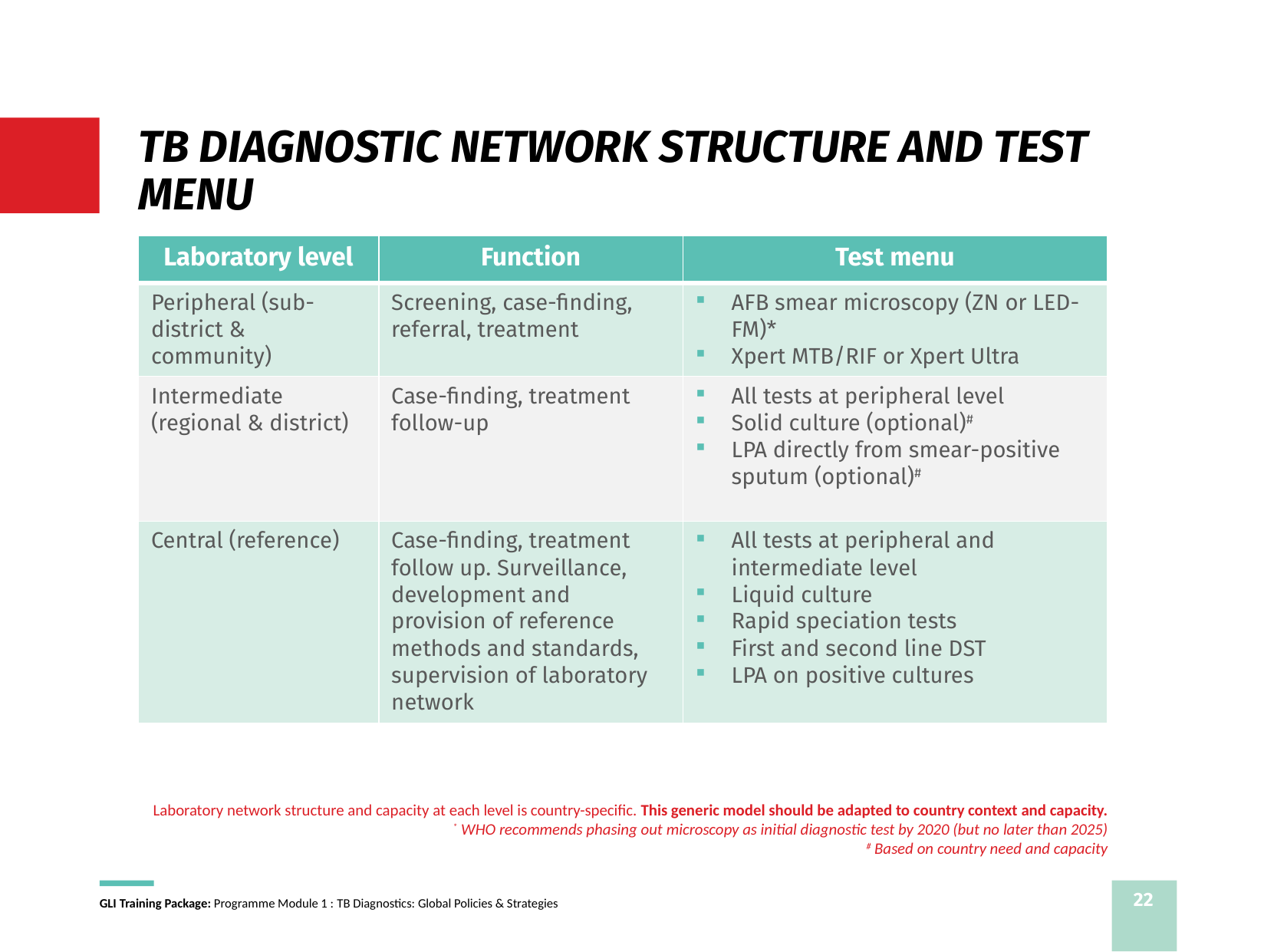

# TB DIAGNOSTIC NETWORK STRUCTURE AND TEST MENU
| Laboratory level | Function | Test menu |
| --- | --- | --- |
| Peripheral (sub-district & community) | Screening, case-finding, referral, treatment | AFB smear microscopy (ZN or LED-FM)\* Xpert MTB/RIF or Xpert Ultra |
| Intermediate (regional & district) | Case-finding, treatment follow-up | All tests at peripheral level Solid culture (optional)# LPA directly from smear-positive sputum (optional)# |
| Central (reference) | Case-finding, treatment follow up. Surveillance, development and provision of reference methods and standards, supervision of laboratory network | All tests at peripheral and intermediate level Liquid culture Rapid speciation tests First and second line DST LPA on positive cultures |
Laboratory network structure and capacity at each level is country-specific. This generic model should be adapted to country context and capacity.
* WHO recommends phasing out microscopy as initial diagnostic test by 2020 (but no later than 2025)
# Based on country need and capacity